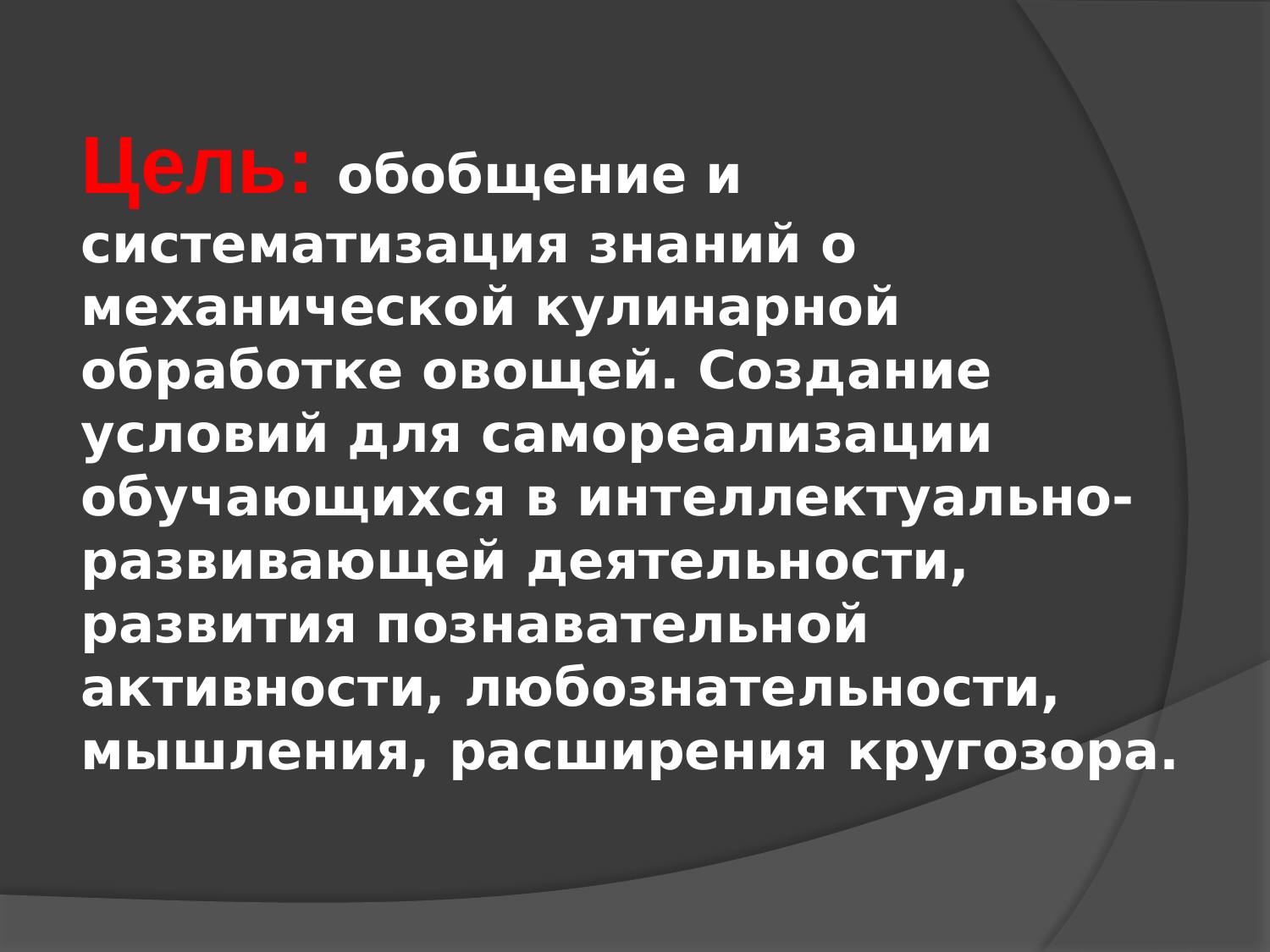

Цель: обобщение и систематизация знаний о механической кулинарной обработке овощей. Создание условий для самореализации обучающихся в интеллектуально-развивающей деятельности, развития познавательной активности, любознательности, мышления, расширения кругозора.